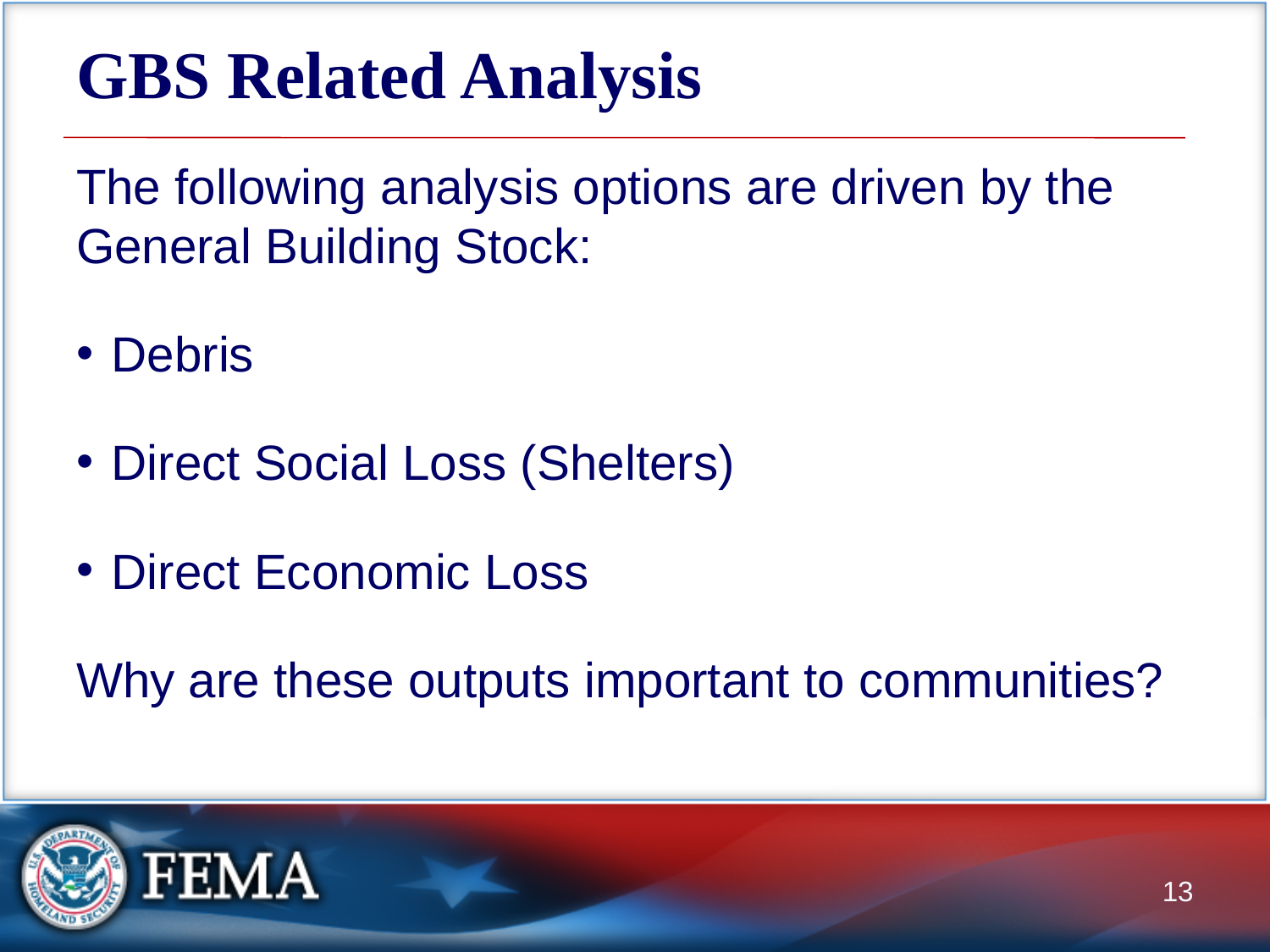

# GBS Related Analysis
The following analysis options are driven by the General Building Stock:
Debris
Direct Social Loss (Shelters)
Direct Economic Loss
Why are these outputs important to communities?
13